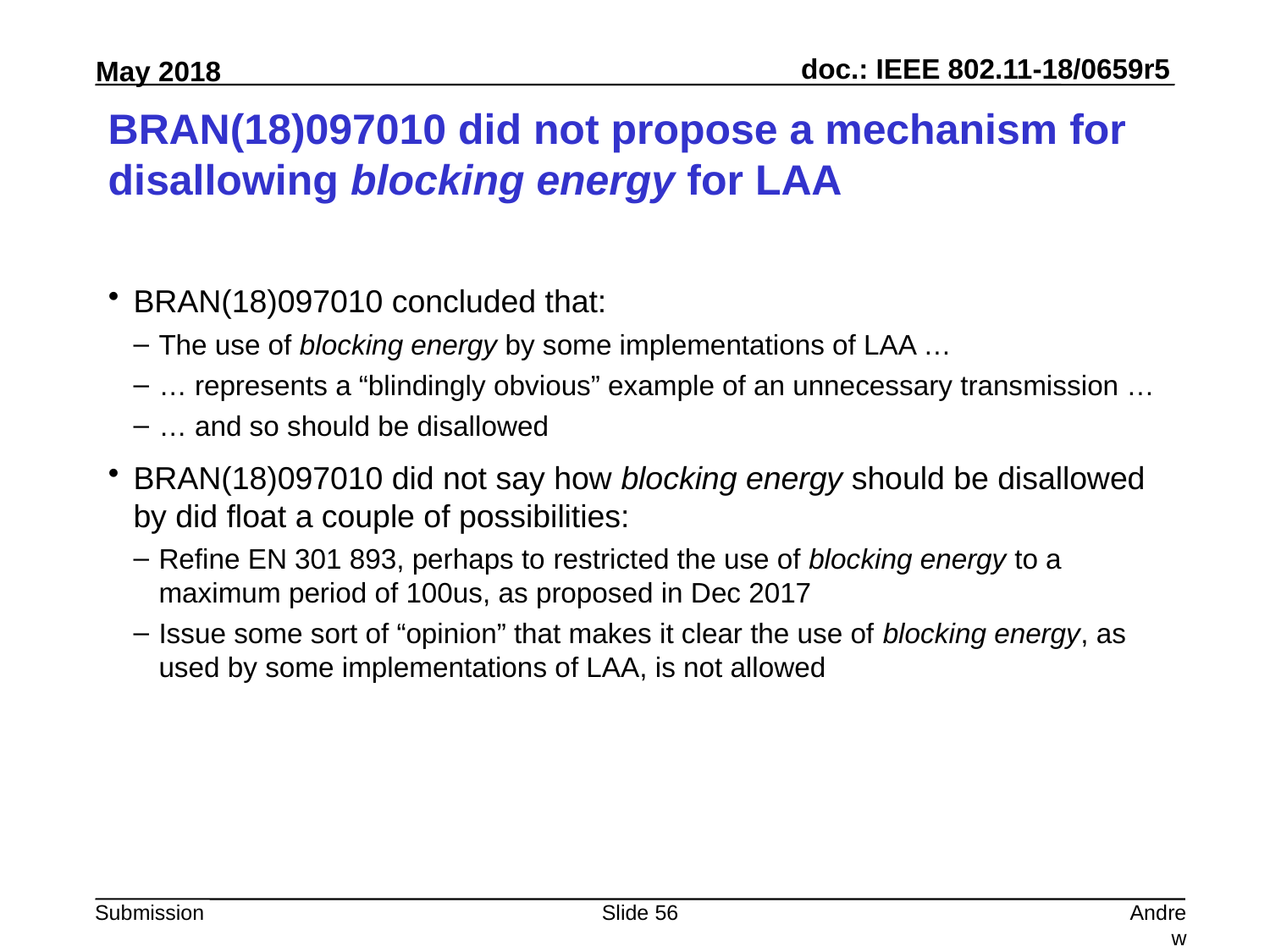

# BRAN(18)097010 did not propose a mechanism for disallowing blocking energy for LAA
BRAN(18)097010 concluded that:
The use of blocking energy by some implementations of LAA …
… represents a “blindingly obvious” example of an unnecessary transmission …
… and so should be disallowed
BRAN(18)097010 did not say how blocking energy should be disallowed by did float a couple of possibilities:
Refine EN 301 893, perhaps to restricted the use of blocking energy to a maximum period of 100us, as proposed in Dec 2017
Issue some sort of “opinion” that makes it clear the use of blocking energy, as used by some implementations of LAA, is not allowed

Slide 56
Andrew Myles, Cisco